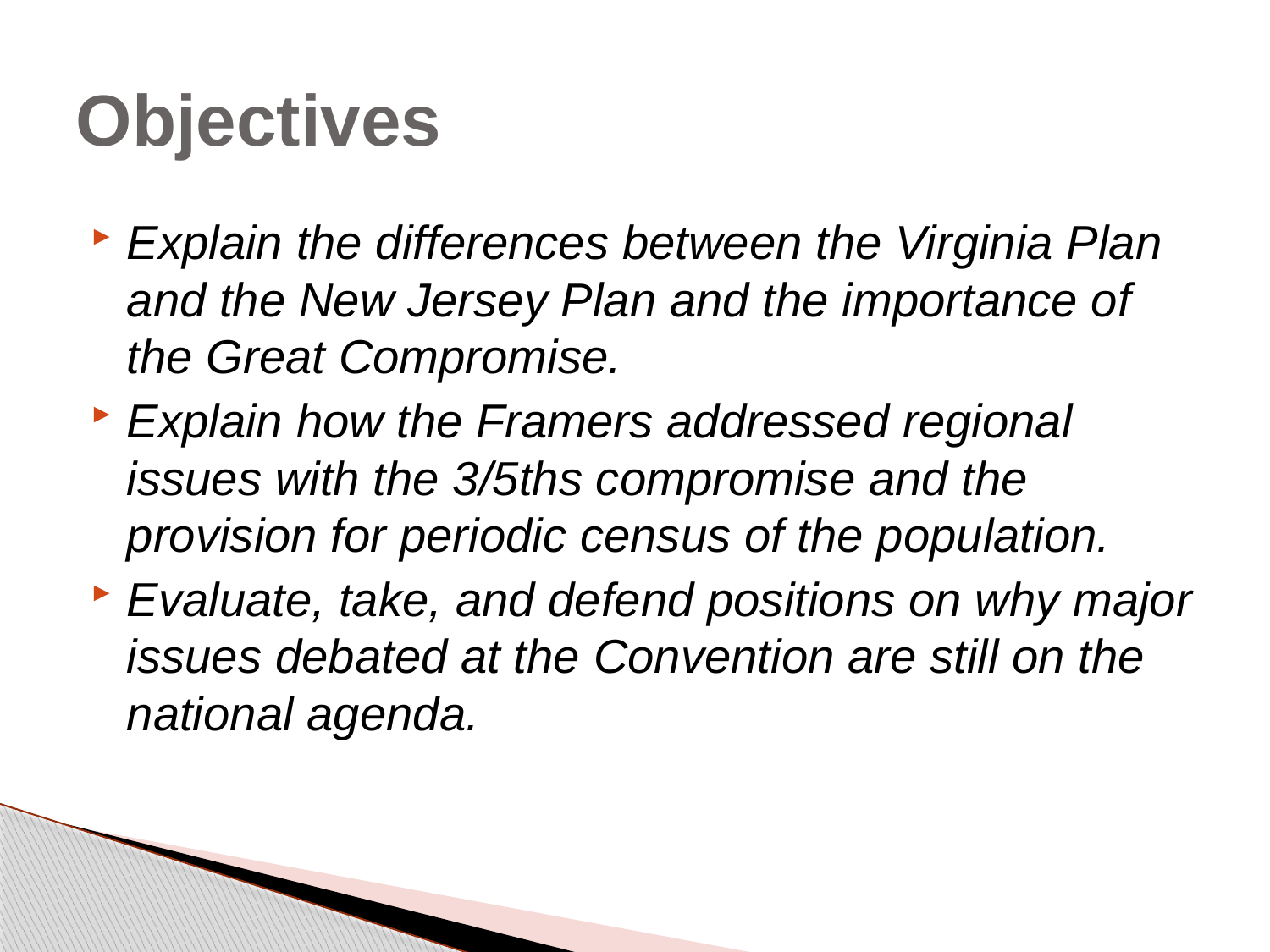

# Objectives
Explain the differences between the Virginia Plan and the New Jersey Plan and the importance of the Great Compromise.
Explain how the Framers addressed regional issues with the 3/5ths compromise and the provision for periodic census of the population.
Evaluate, take, and defend positions on why major issues debated at the Convention are still on the national agenda.